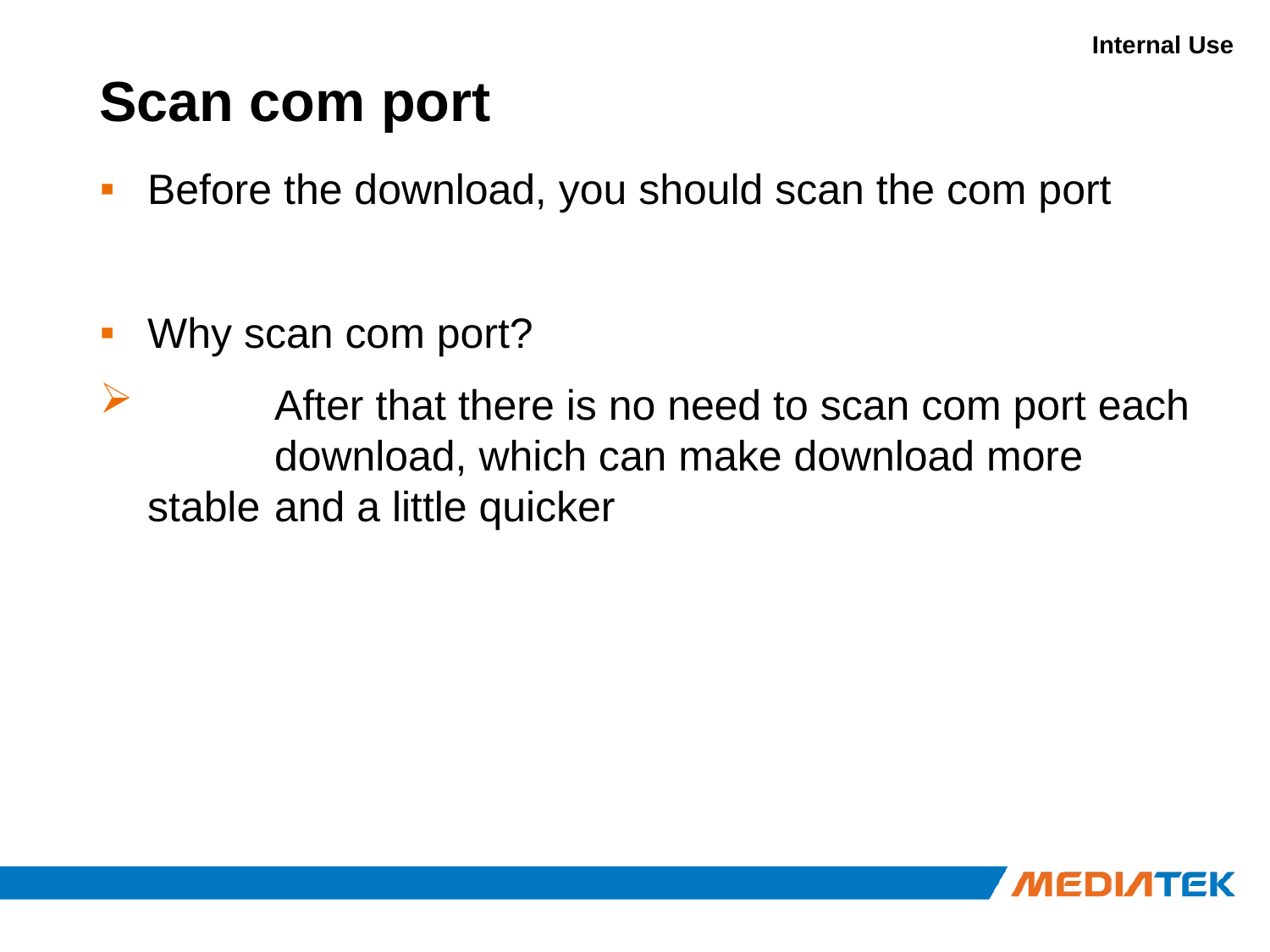

# Scan com port
Before the download, you should scan the com port

Why scan com port?
	After that there is no need to scan com port each 	download, which can make download more stable 	and a little quicker